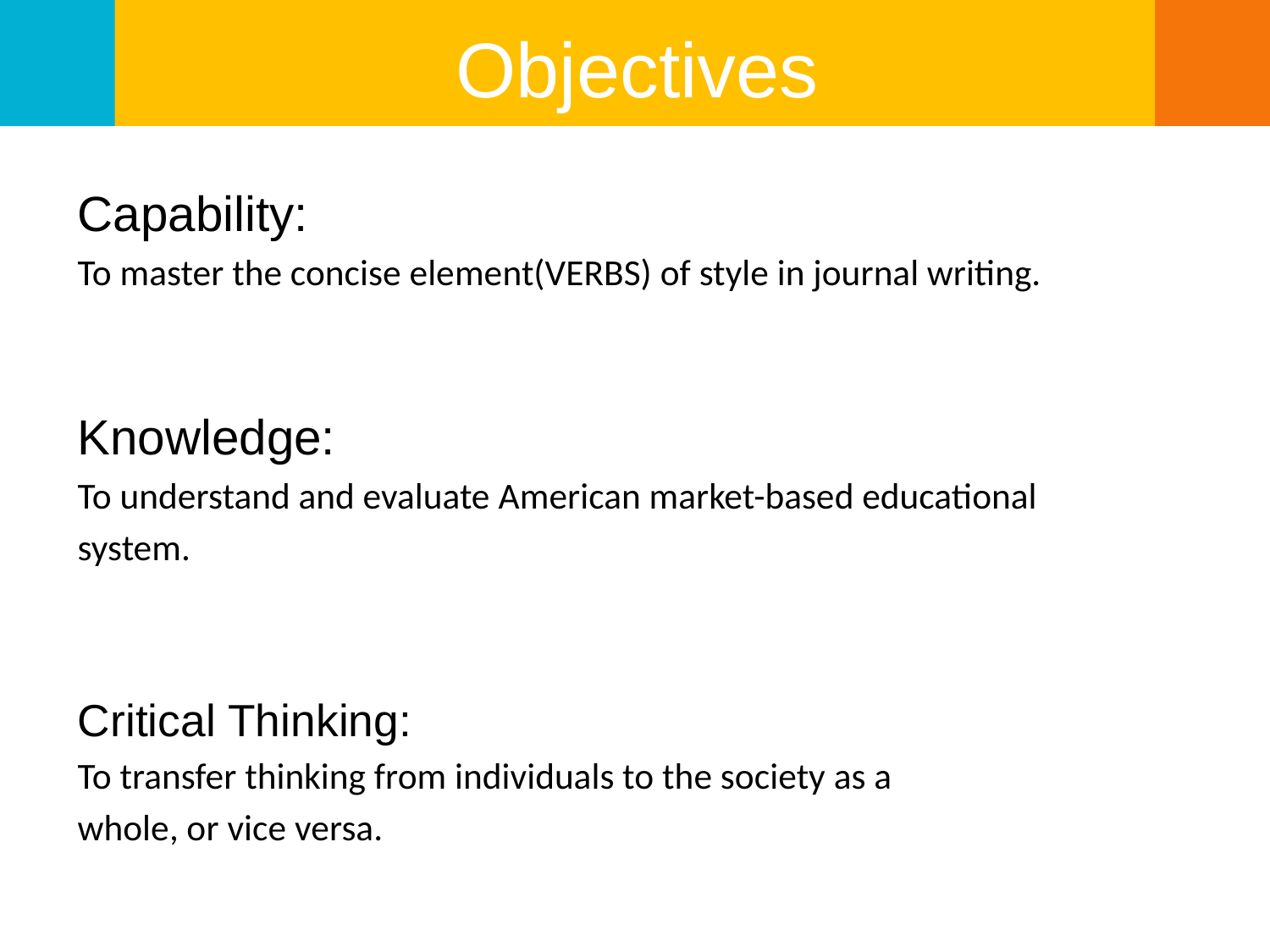

# Objectives

Capability:
To master the concise element(VERBS) of style in journal writing.

Knowledge:
To understand and evaluate American market-based educational
system.

Critical Thinking:
To transfer thinking from individuals to the society as a
whole, or vice versa.